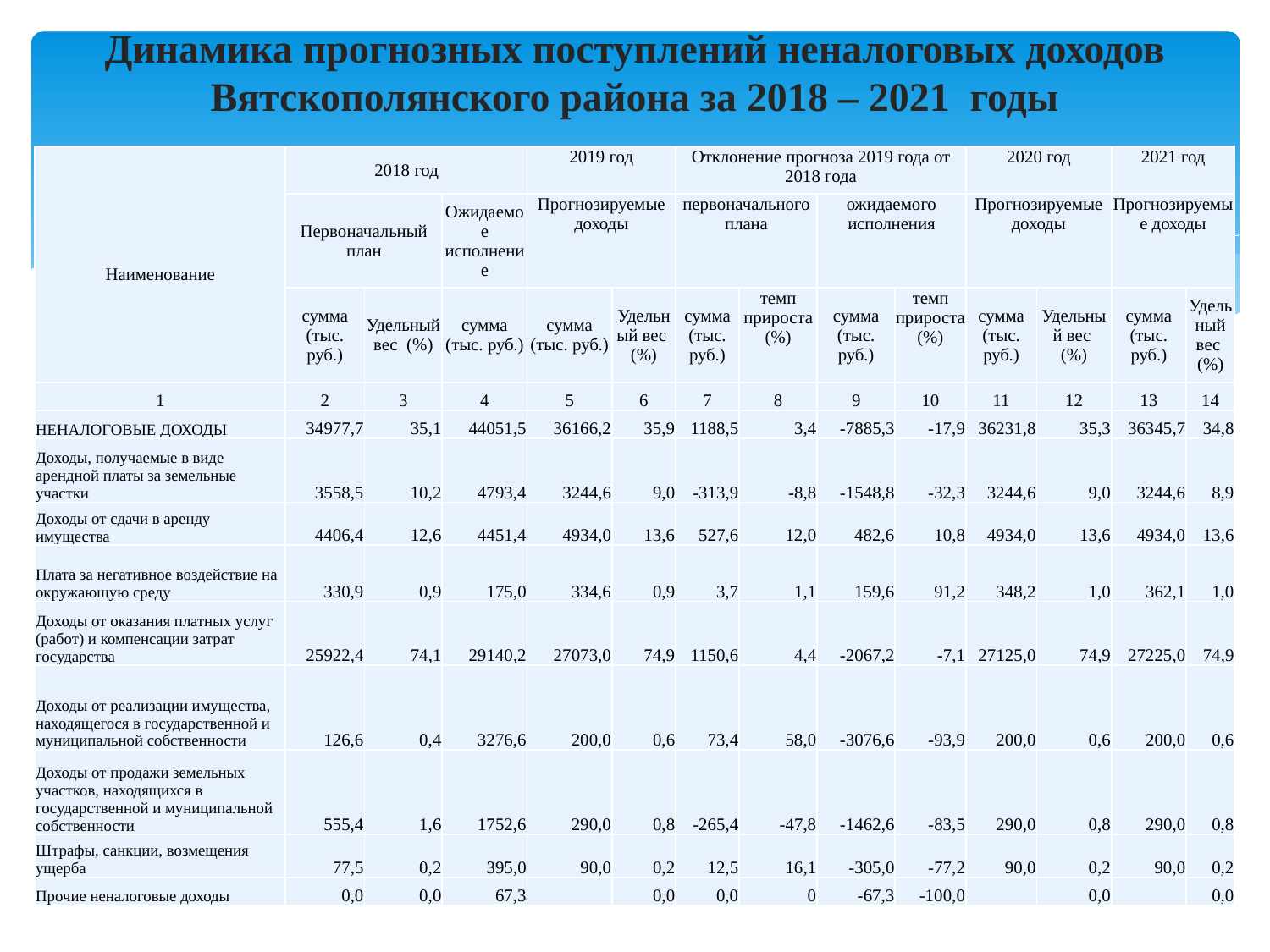

# Динамика прогнозных поступлений неналоговых доходов Вятскополянского района за 2018 – 2021  годы
| Наименование | 2018 год |  |  | 2019 год |  | Отклонение прогноза 2019 года от 2018 года |  |  |  | 2020 год |  | 2021 год |  |
| --- | --- | --- | --- | --- | --- | --- | --- | --- | --- | --- | --- | --- | --- |
|  | Первоначальный план |  | Ожидаемое исполнение | Прогнозируемые доходы |  | первоначального плана |  | ожидаемого исполнения |  | Прогнозируемые доходы |  | Прогнозируемые доходы |  |
|  | сумма (тыс. руб.) | Удельный вес (%) | сумма (тыс. руб.) | сумма (тыс. руб.) | Удельный вес (%) | сумма (тыс. руб.) | темп прироста (%) | сумма (тыс. руб.) | темп прироста (%) | сумма (тыс. руб.) | Удельный вес (%) | сумма (тыс. руб.) | Удельный вес (%) |
| 1 | 2 | 3 | 4 | 5 | 6 | 7 | 8 | 9 | 10 | 11 | 12 | 13 | 14 |
| НЕНАЛОГОВЫЕ ДОХОДЫ | 34977,7 | 35,1 | 44051,5 | 36166,2 | 35,9 | 1188,5 | 3,4 | -7885,3 | -17,9 | 36231,8 | 35,3 | 36345,7 | 34,8 |
| Доходы, получаемые в виде арендной платы за земельные участки | 3558,5 | 10,2 | 4793,4 | 3244,6 | 9,0 | -313,9 | -8,8 | -1548,8 | -32,3 | 3244,6 | 9,0 | 3244,6 | 8,9 |
| Доходы от сдачи в аренду имущества | 4406,4 | 12,6 | 4451,4 | 4934,0 | 13,6 | 527,6 | 12,0 | 482,6 | 10,8 | 4934,0 | 13,6 | 4934,0 | 13,6 |
| Плата за негативное воздействие на окружающую среду | 330,9 | 0,9 | 175,0 | 334,6 | 0,9 | 3,7 | 1,1 | 159,6 | 91,2 | 348,2 | 1,0 | 362,1 | 1,0 |
| Доходы от оказания платных услуг (работ) и компенсации затрат государства | 25922,4 | 74,1 | 29140,2 | 27073,0 | 74,9 | 1150,6 | 4,4 | -2067,2 | -7,1 | 27125,0 | 74,9 | 27225,0 | 74,9 |
| Доходы от реализации имущества, находящегося в государственной и муниципальной собственности | 126,6 | 0,4 | 3276,6 | 200,0 | 0,6 | 73,4 | 58,0 | -3076,6 | -93,9 | 200,0 | 0,6 | 200,0 | 0,6 |
| Доходы от продажи земельных участков, находящихся в государственной и муниципальной собственности | 555,4 | 1,6 | 1752,6 | 290,0 | 0,8 | -265,4 | -47,8 | -1462,6 | -83,5 | 290,0 | 0,8 | 290,0 | 0,8 |
| Штрафы, санкции, возмещения ущерба | 77,5 | 0,2 | 395,0 | 90,0 | 0,2 | 12,5 | 16,1 | -305,0 | -77,2 | 90,0 | 0,2 | 90,0 | 0,2 |
| Прочие неналоговые доходы | 0,0 | 0,0 | 67,3 |  | 0,0 | 0,0 | 0 | -67,3 | -100,0 |  | 0,0 |  | 0,0 |